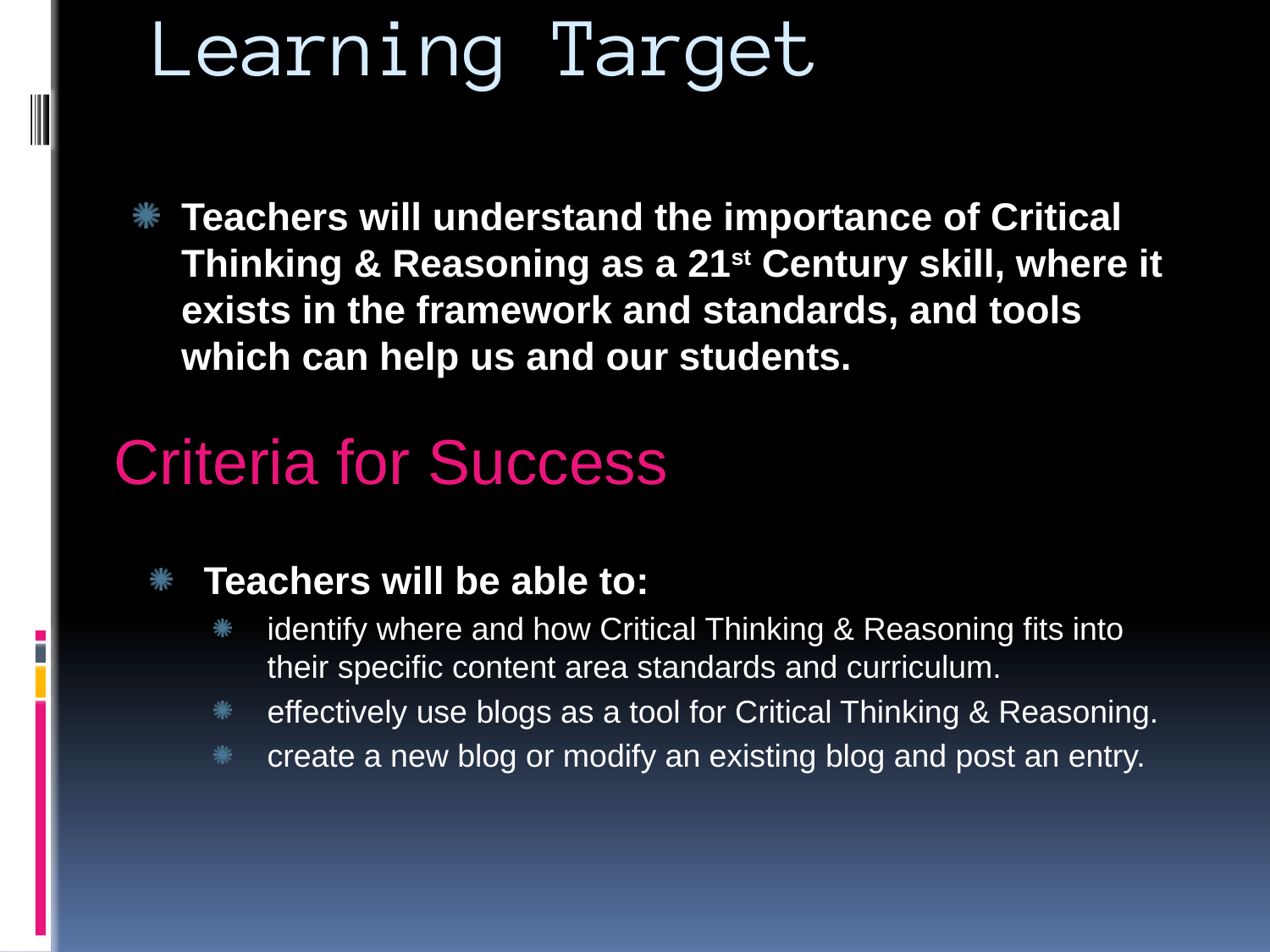

# Learning Target
Teachers will understand the importance of Critical Thinking & Reasoning as a 21st Century skill, where it exists in the framework and standards, and tools which can help us and our students.
Criteria for Success
Teachers will be able to:
identify where and how Critical Thinking & Reasoning fits into their specific content area standards and curriculum.
effectively use blogs as a tool for Critical Thinking & Reasoning.
create a new blog or modify an existing blog and post an entry.